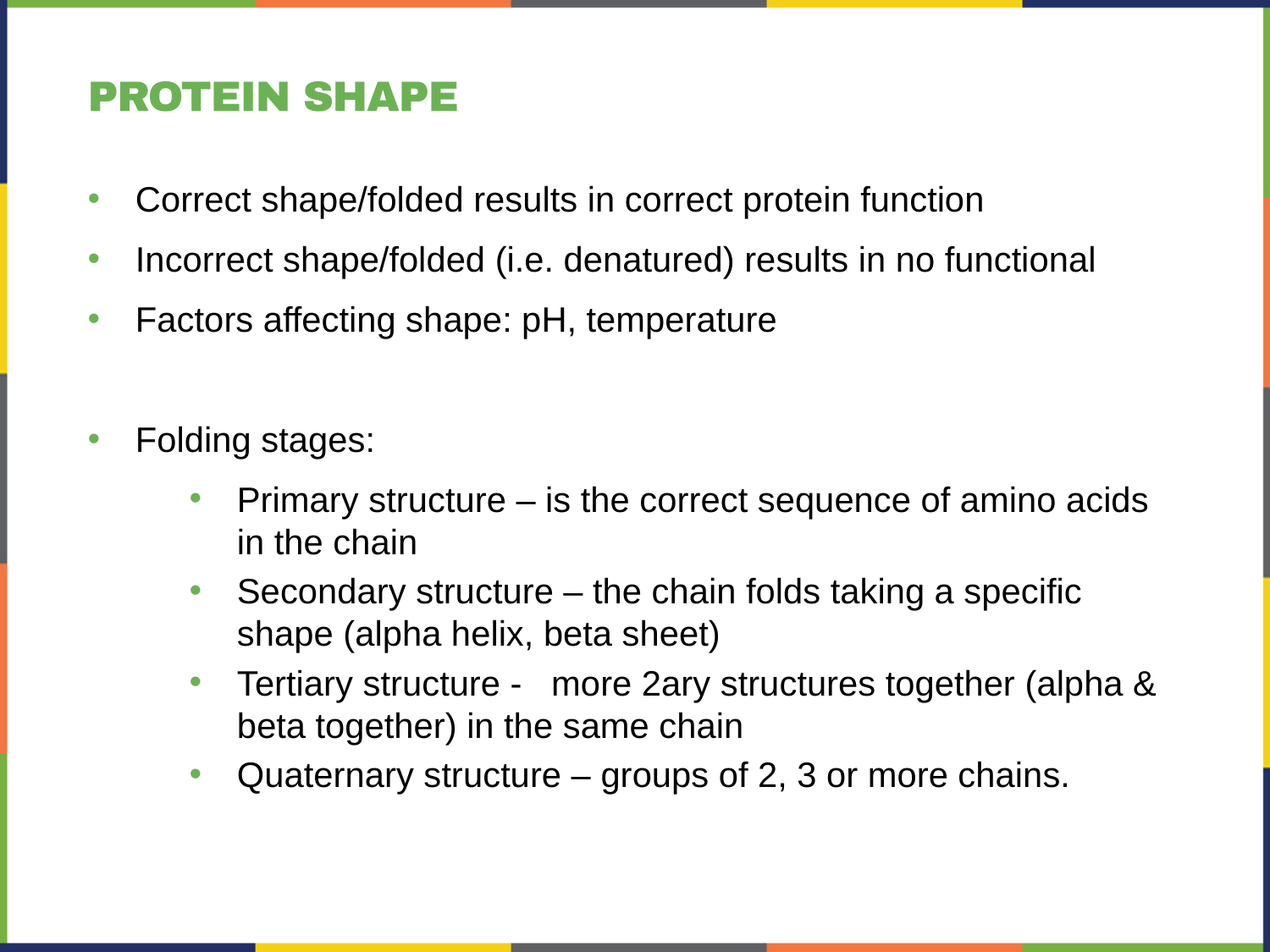

# Protein shape
Correct shape/folded results in correct protein function
Incorrect shape/folded (i.e. denatured) results in no functional
Factors affecting shape: pH, temperature

Folding stages:
Primary structure – is the correct sequence of amino acids in the chain
Secondary structure – the chain folds taking a specific shape (alpha helix, beta sheet)
Tertiary structure -   more 2ary structures together (alpha & beta together) in the same chain
Quaternary structure – groups of 2, 3 or more chains.